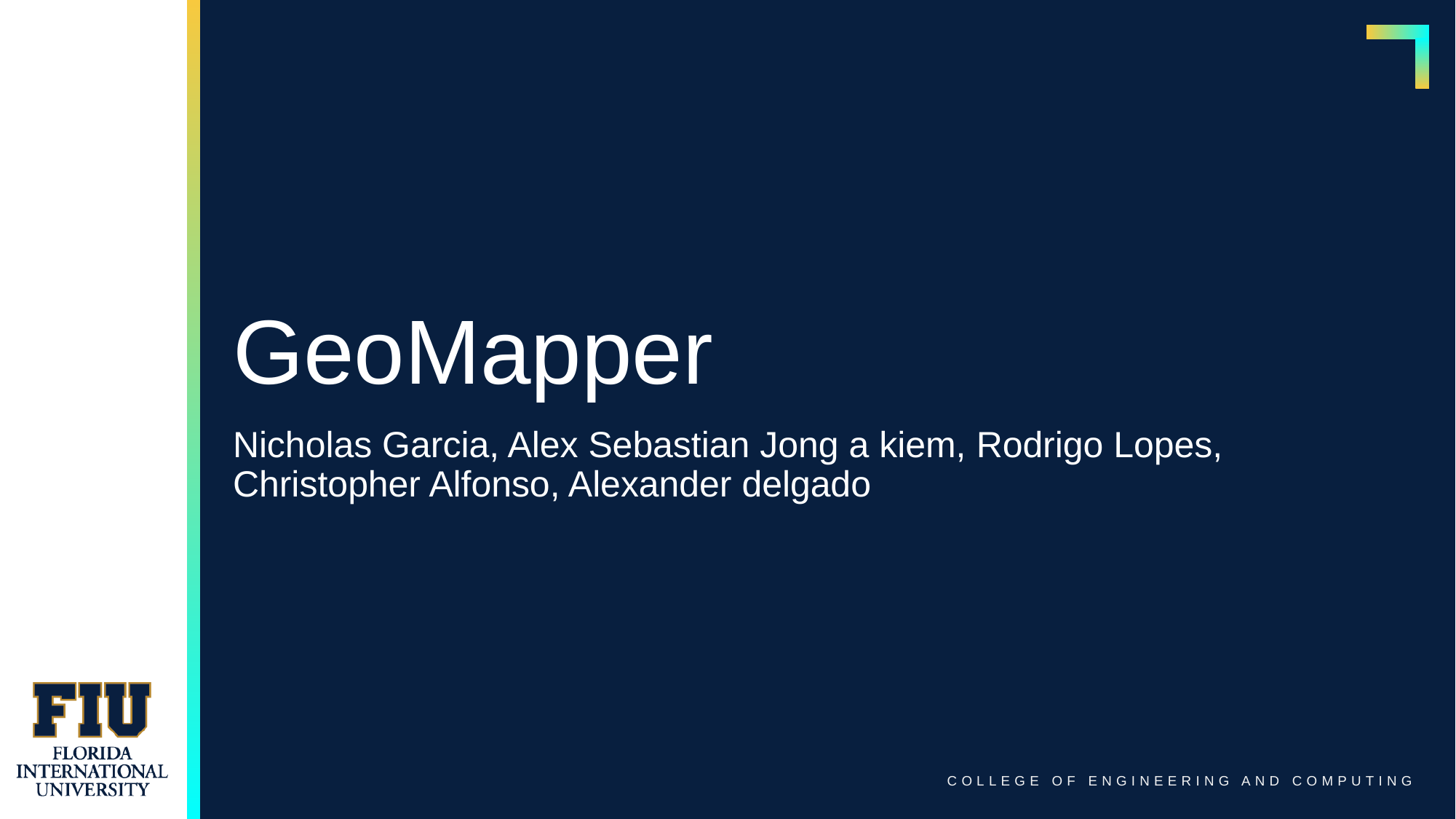

# GeoMapper
Nicholas Garcia, Alex Sebastian Jong a kiem, Rodrigo Lopes, Christopher Alfonso, Alexander delgado